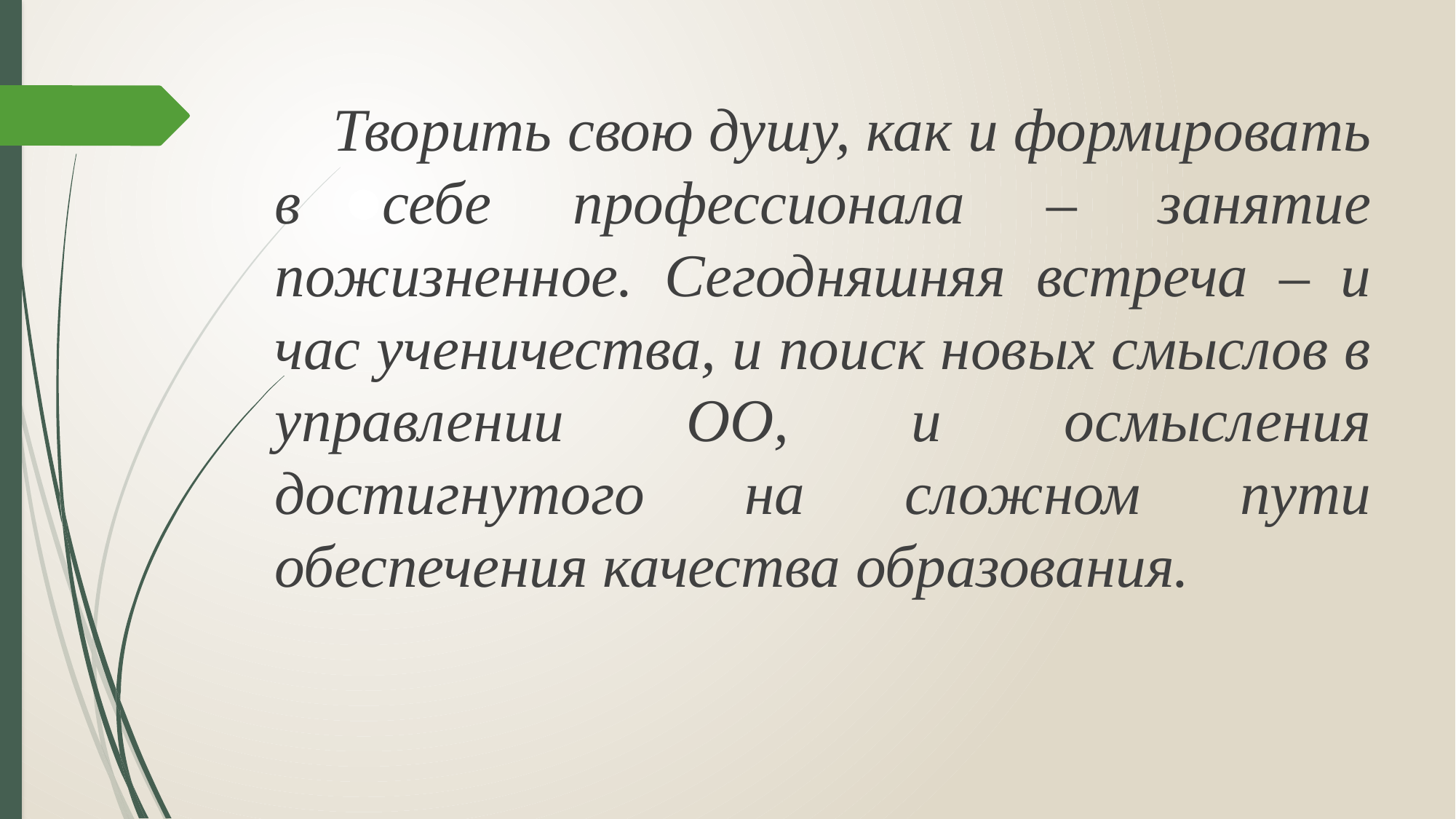

Творить свою душу, как и формировать в себе профессионала – занятие пожизненное. Сегодняшняя встреча – и час ученичества, и поиск новых смыслов в управлении ОО, и осмысления достигнутого на сложном пути обеспечения качества образования.